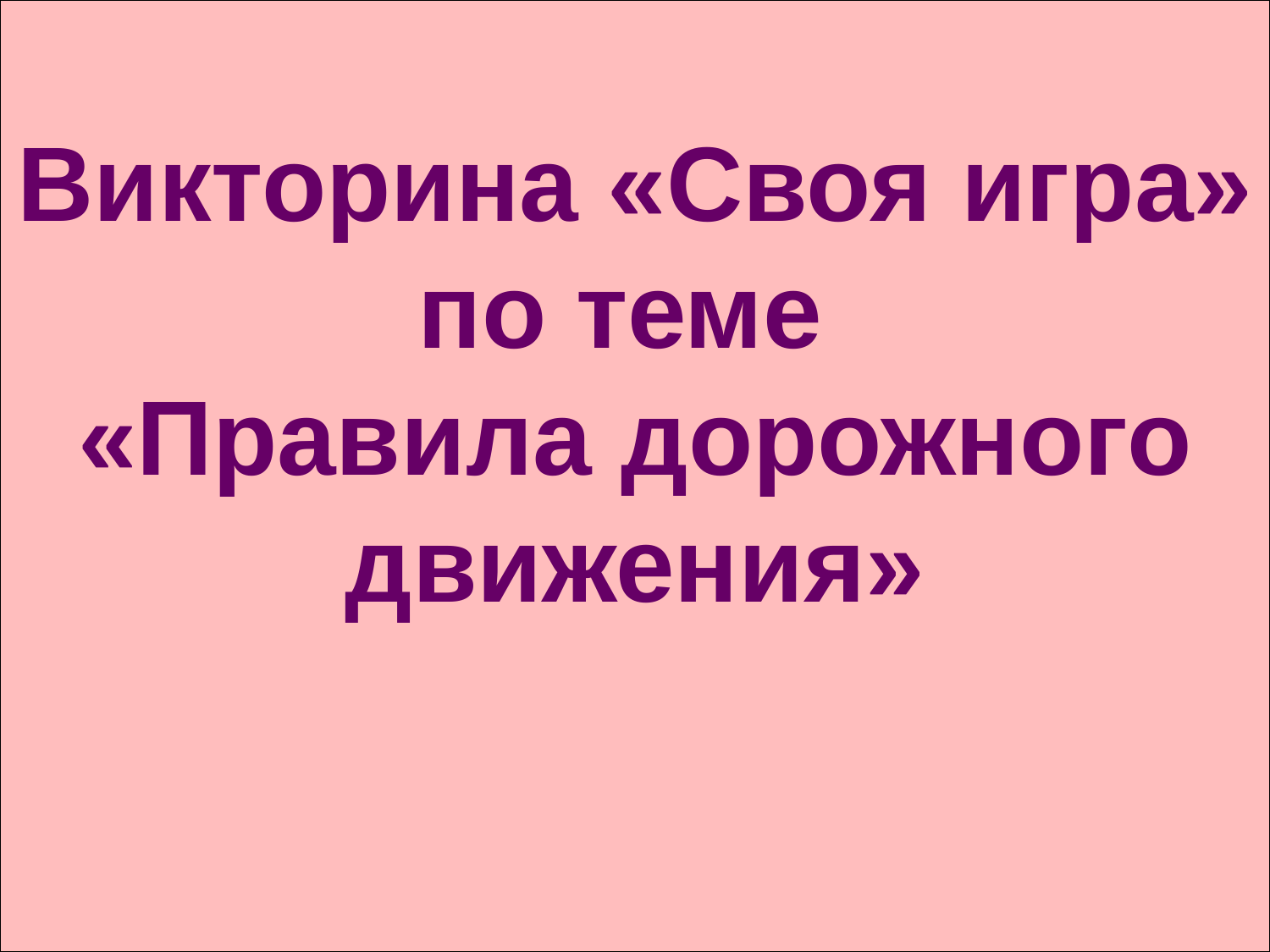

Викторина «Своя игра»
по теме
«Правила дорожного движения»

#